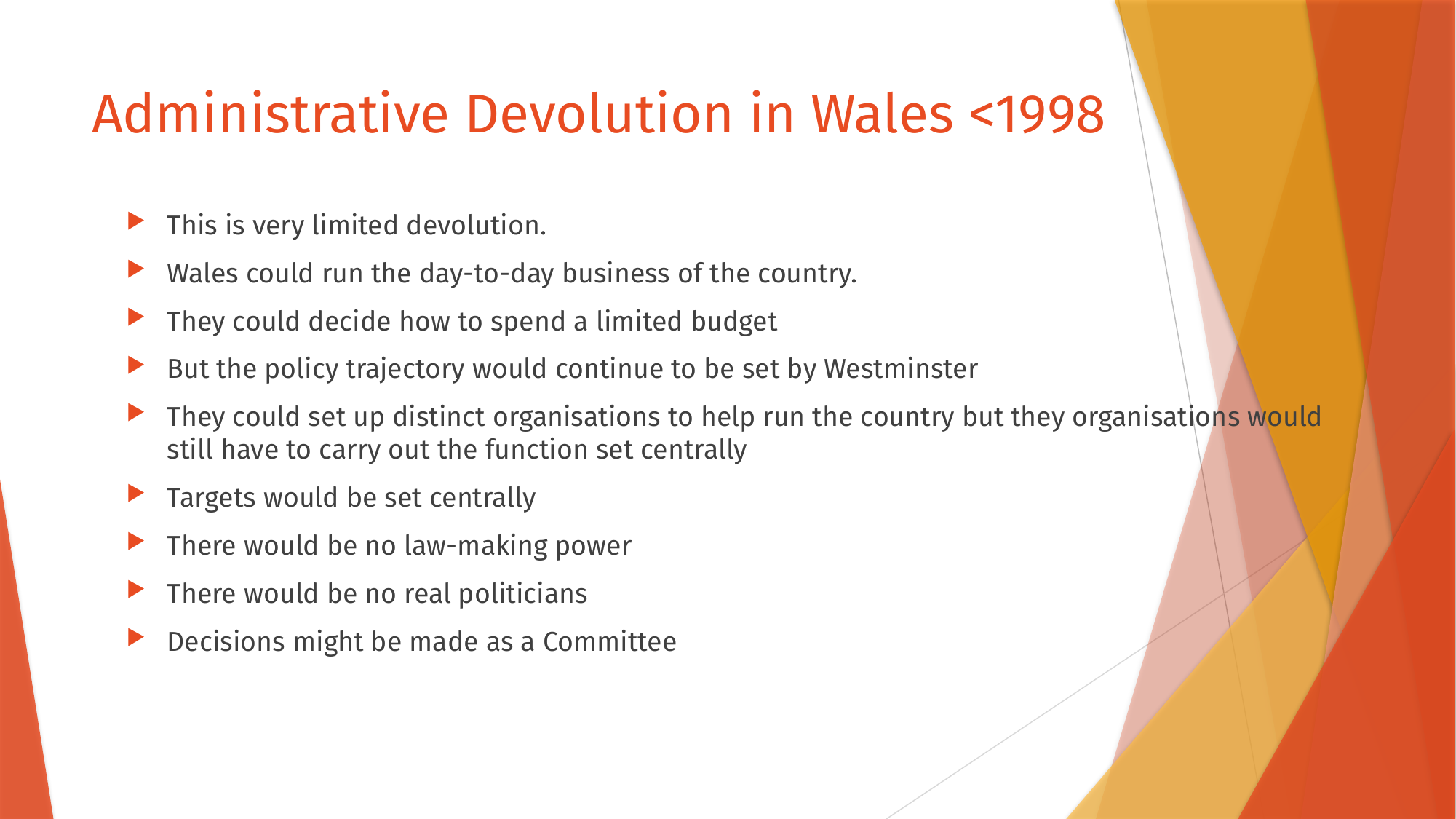

# Administrative Devolution in Wales <1998
This is very limited devolution.
Wales could run the day-to-day business of the country.
They could decide how to spend a limited budget
But the policy trajectory would continue to be set by Westminster
They could set up distinct organisations to help run the country but they organisations would still have to carry out the function set centrally
Targets would be set centrally
There would be no law-making power
There would be no real politicians
Decisions might be made as a Committee